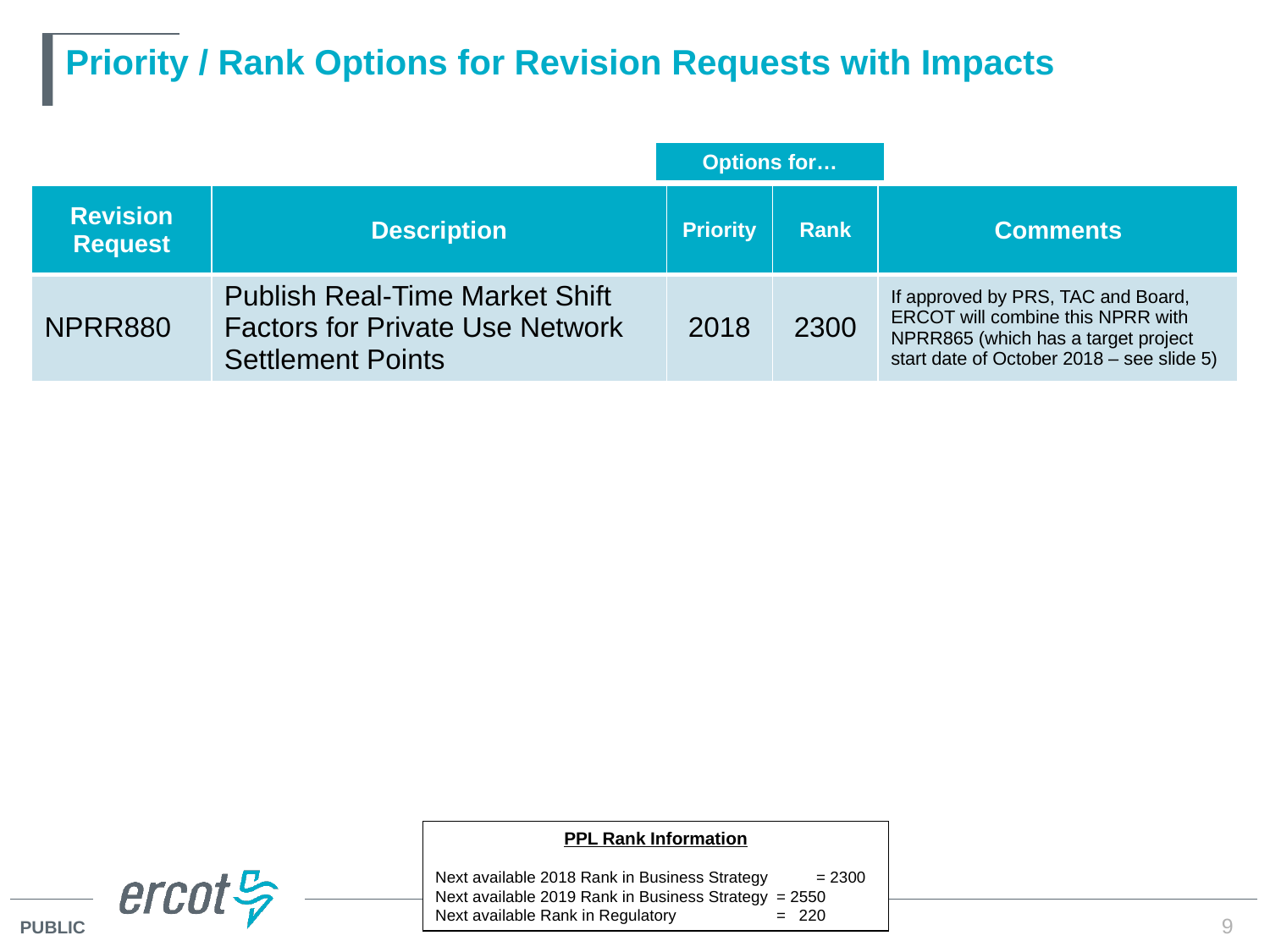

# Priority / Rank Options for Revision Requests with Impacts
| Options for… |
| --- |
| Revision Request | Description | Priority | Rank | Comments |
| --- | --- | --- | --- | --- |
| NPRR880 | Publish Real-Time Market Shift Factors for Private Use Network Settlement Points | 2018 | 2300 | If approved by PRS, TAC and Board, ERCOT will combine this NPRR with NPRR865 (which has a target project start date of October 2018 – see slide 5) |
PPL Rank Information

Next available 2018 Rank in Business Strategy 	= 2300
Next available 2019 Rank in Business Strategy 	= 2550
Next available Rank in Regulatory	=   220
9